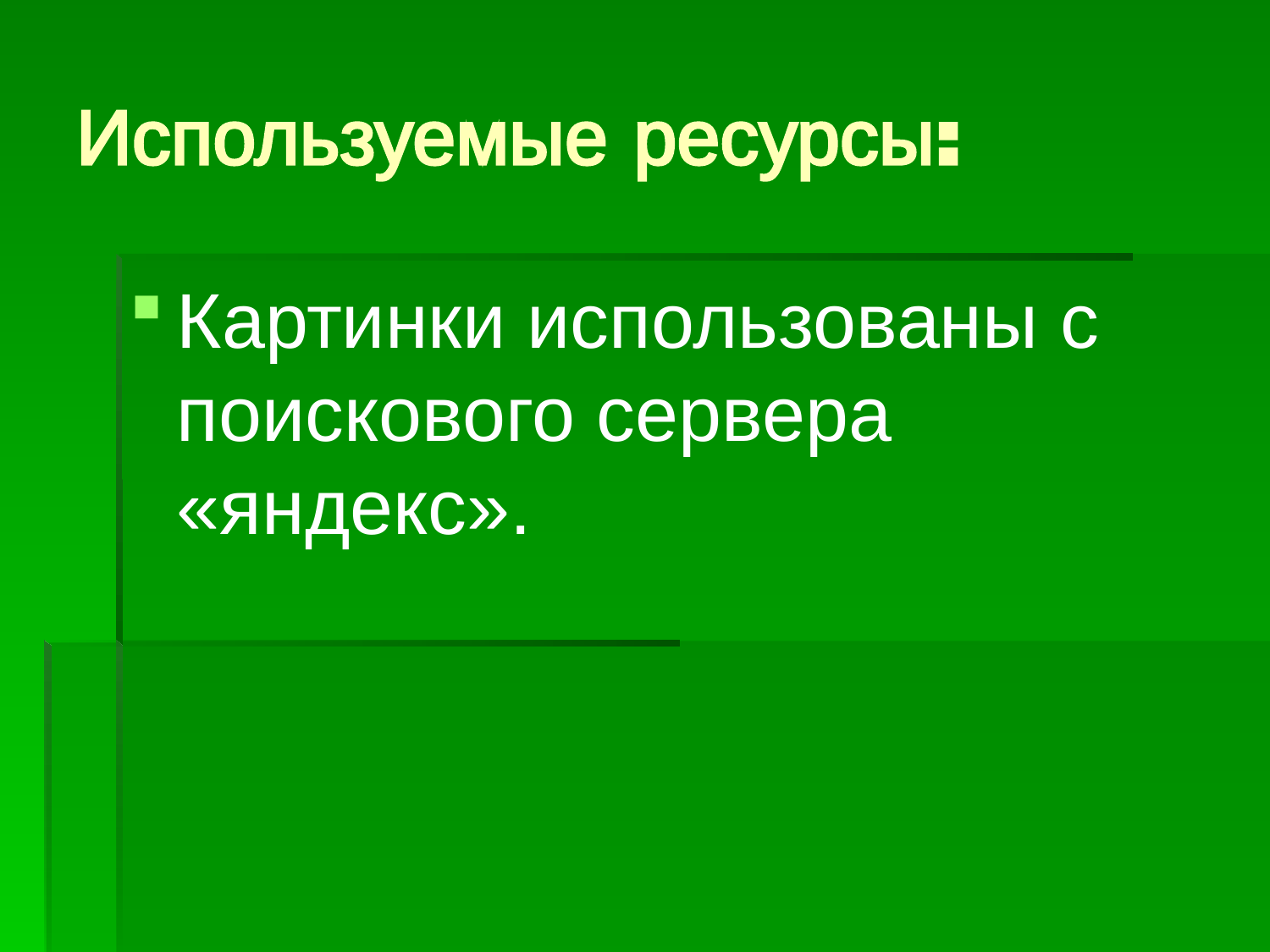

# Используемые ресурсы:
Картинки использованы с поискового сервера «яндекс».